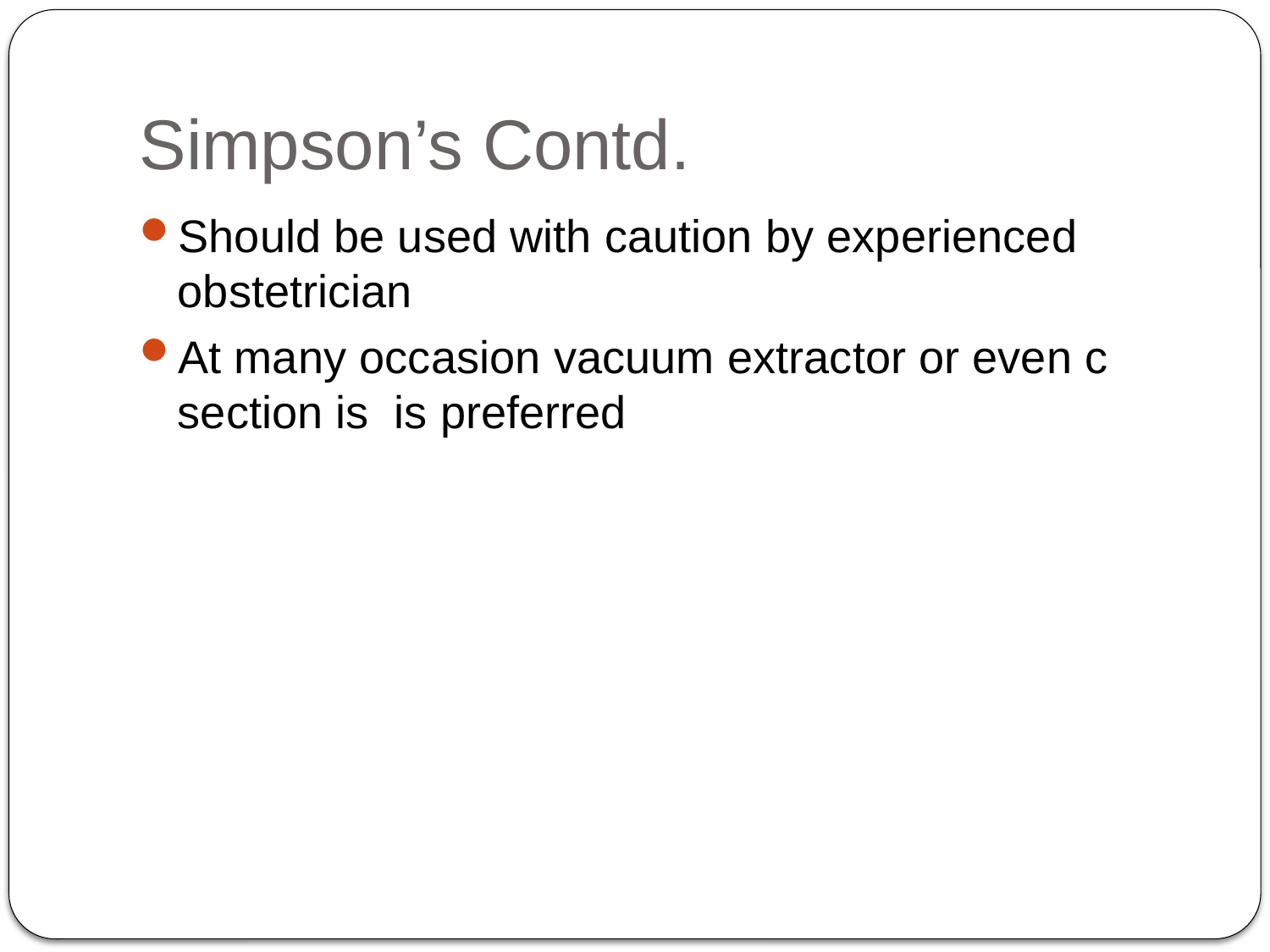

# Simpson’s Contd.
Should be used with caution by experienced obstetrician
At many occasion vacuum extractor or even c section is  is preferred